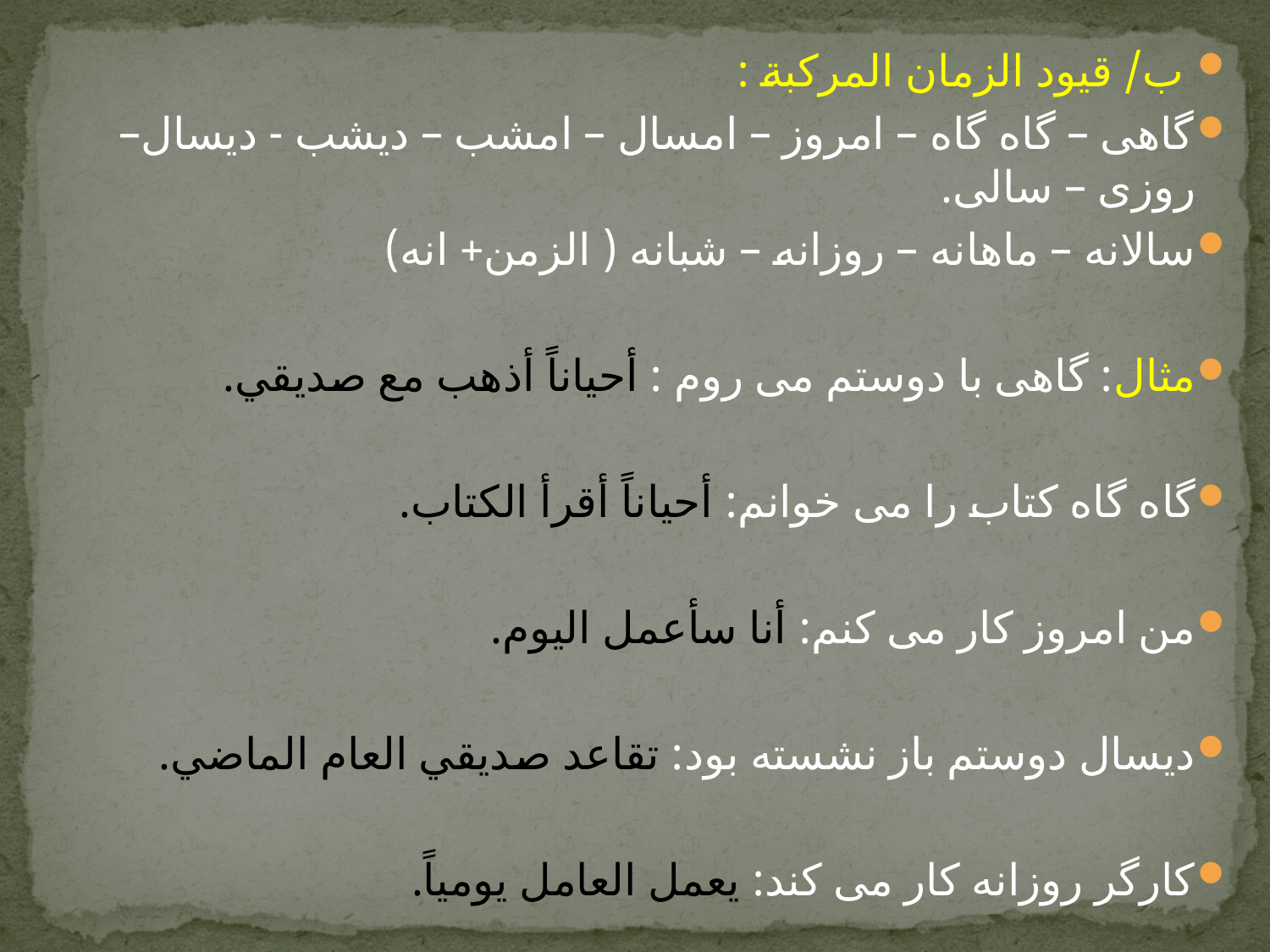

ب/ قيود الزمان المركبة :
گاهی – گاه گاه – امروز – امسال – امشب – دیشب - دیسال– روزی – سالی.
سالانه – ماهانه – روزانه – شبانه ( الزمن+ انه)

مثال: گاهی با دوستم می روم : أحياناً أذهب مع صديقي.

گاه گاه کتاب را می خوانم: أحياناً أقرأ الكتاب.

من امروز کار می کنم: أنا سأعمل اليوم.

دیسال دوستم باز نشسته بود: تقاعد صديقي العام الماضي.

کارگر روزانه کار می کند: يعمل العامل يومياً.